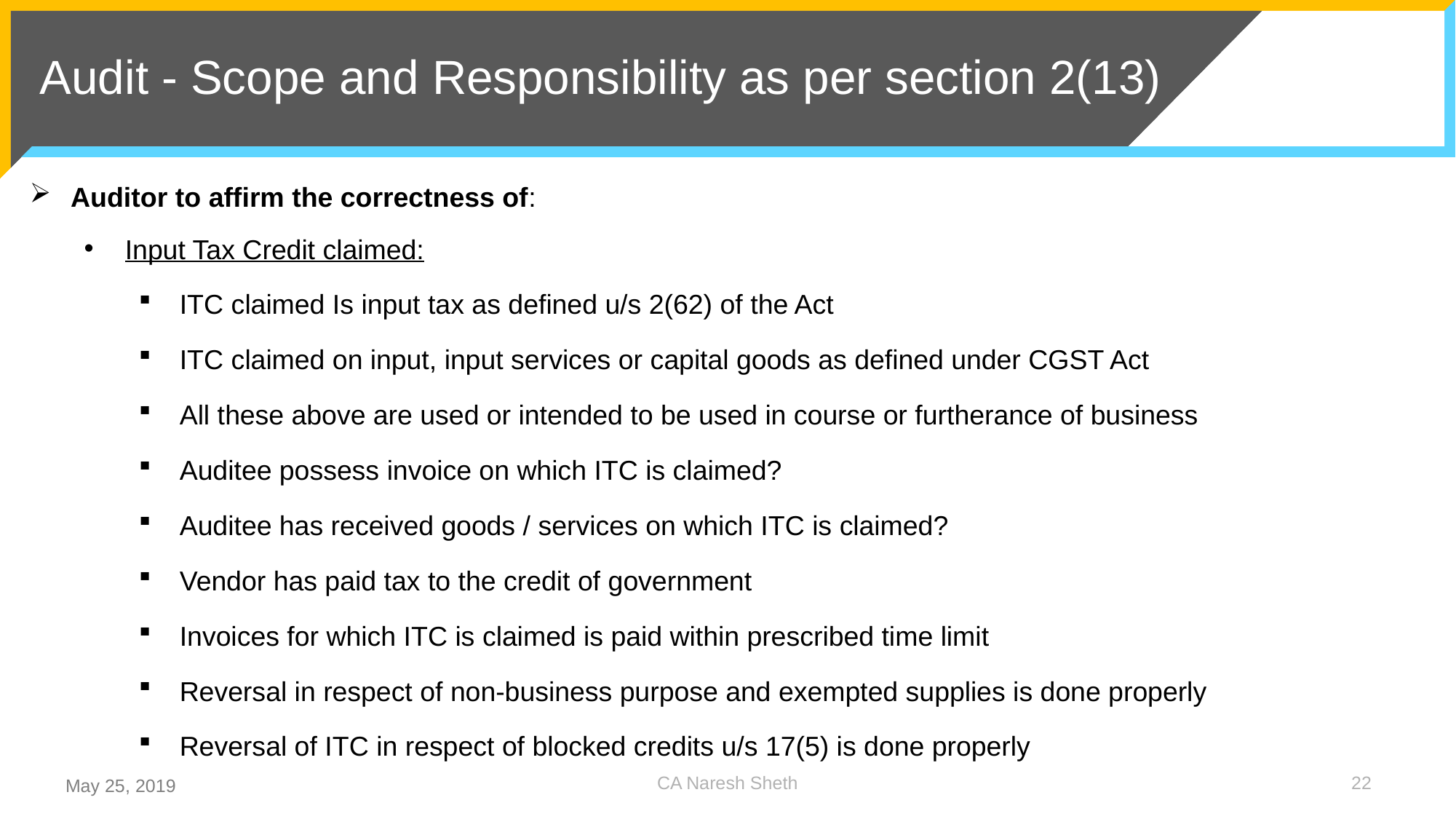

# Audit - Scope and Responsibility as per section 2(13)
Auditor to affirm the correctness of:
Input Tax Credit claimed:
ITC claimed Is input tax as defined u/s 2(62) of the Act
ITC claimed on input, input services or capital goods as defined under CGST Act
All these above are used or intended to be used in course or furtherance of business
Auditee possess invoice on which ITC is claimed?
Auditee has received goods / services on which ITC is claimed?
Vendor has paid tax to the credit of government
Invoices for which ITC is claimed is paid within prescribed time limit
Reversal in respect of non-business purpose and exempted supplies is done properly
Reversal of ITC in respect of blocked credits u/s 17(5) is done properly

CA Naresh Sheth
22
May 25, 2019